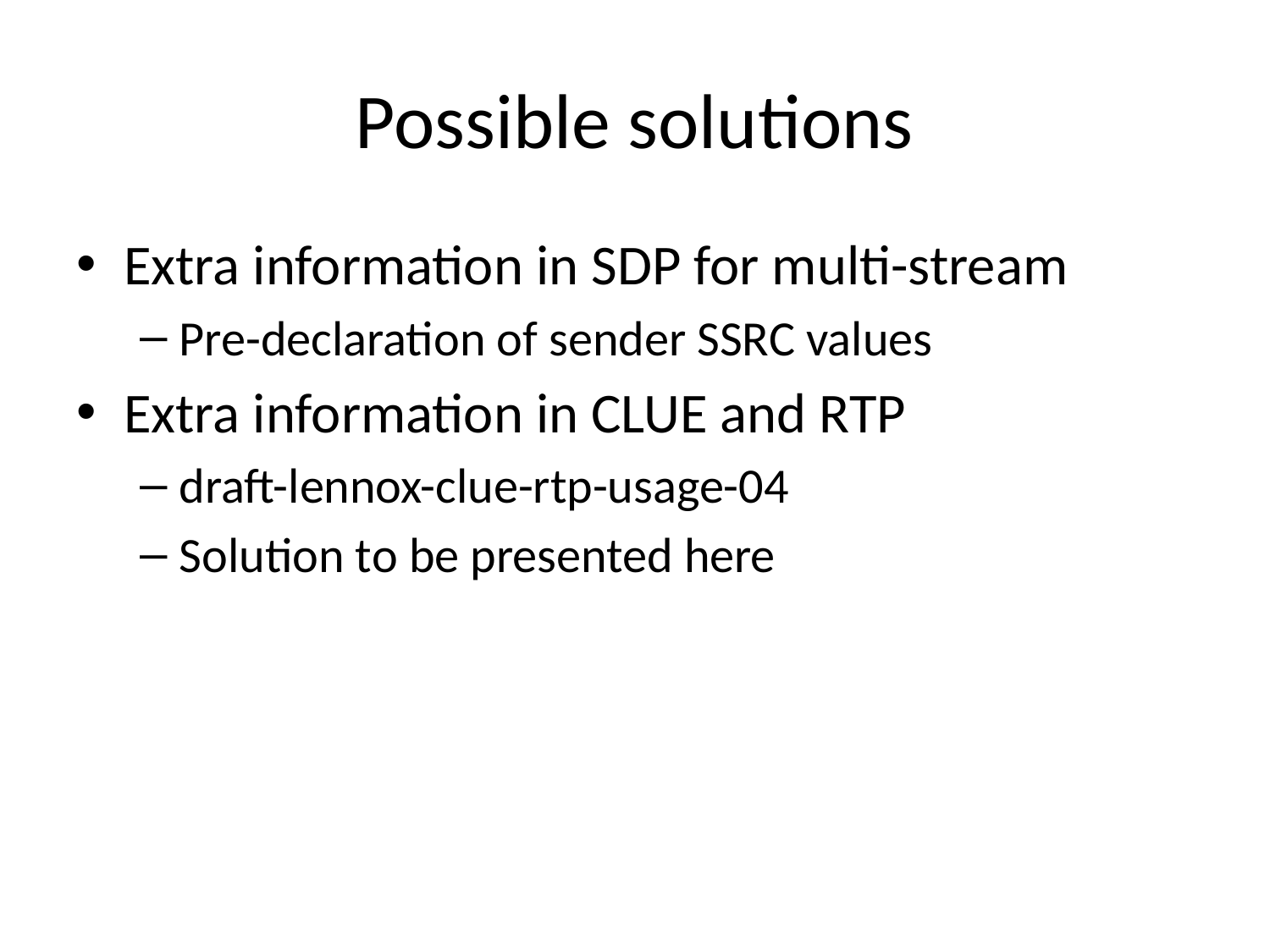

# Possible solutions
Extra information in SDP for multi-stream
Pre-declaration of sender SSRC values
Extra information in CLUE and RTP
draft-lennox-clue-rtp-usage-04
Solution to be presented here